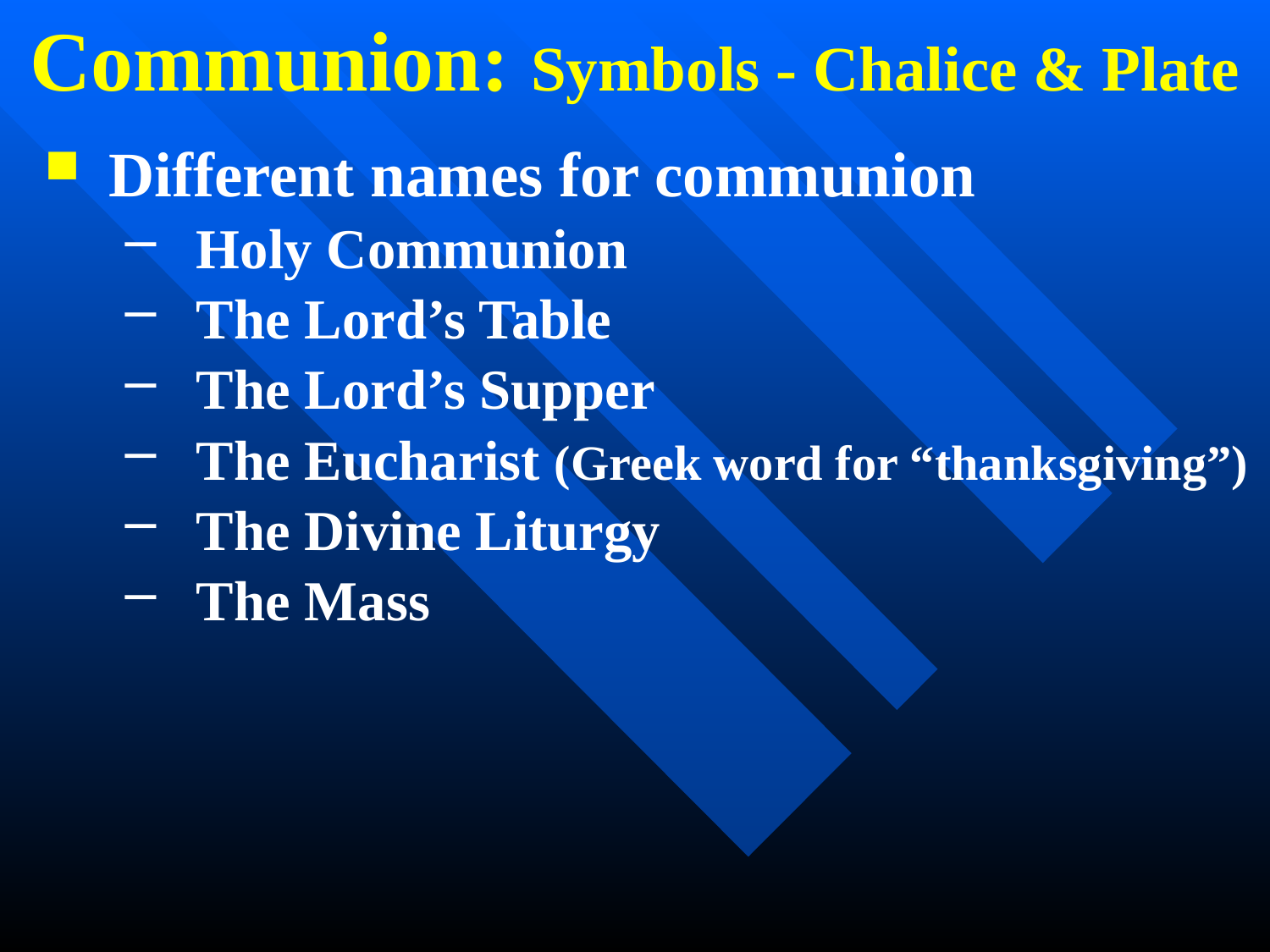

Communion: Symbols - Chalice & Plate
Different names for communion
Holy Communion
The Lord’s Table
The Lord’s Supper
The Eucharist (Greek word for “thanksgiving”)
The Divine Liturgy
The Mass